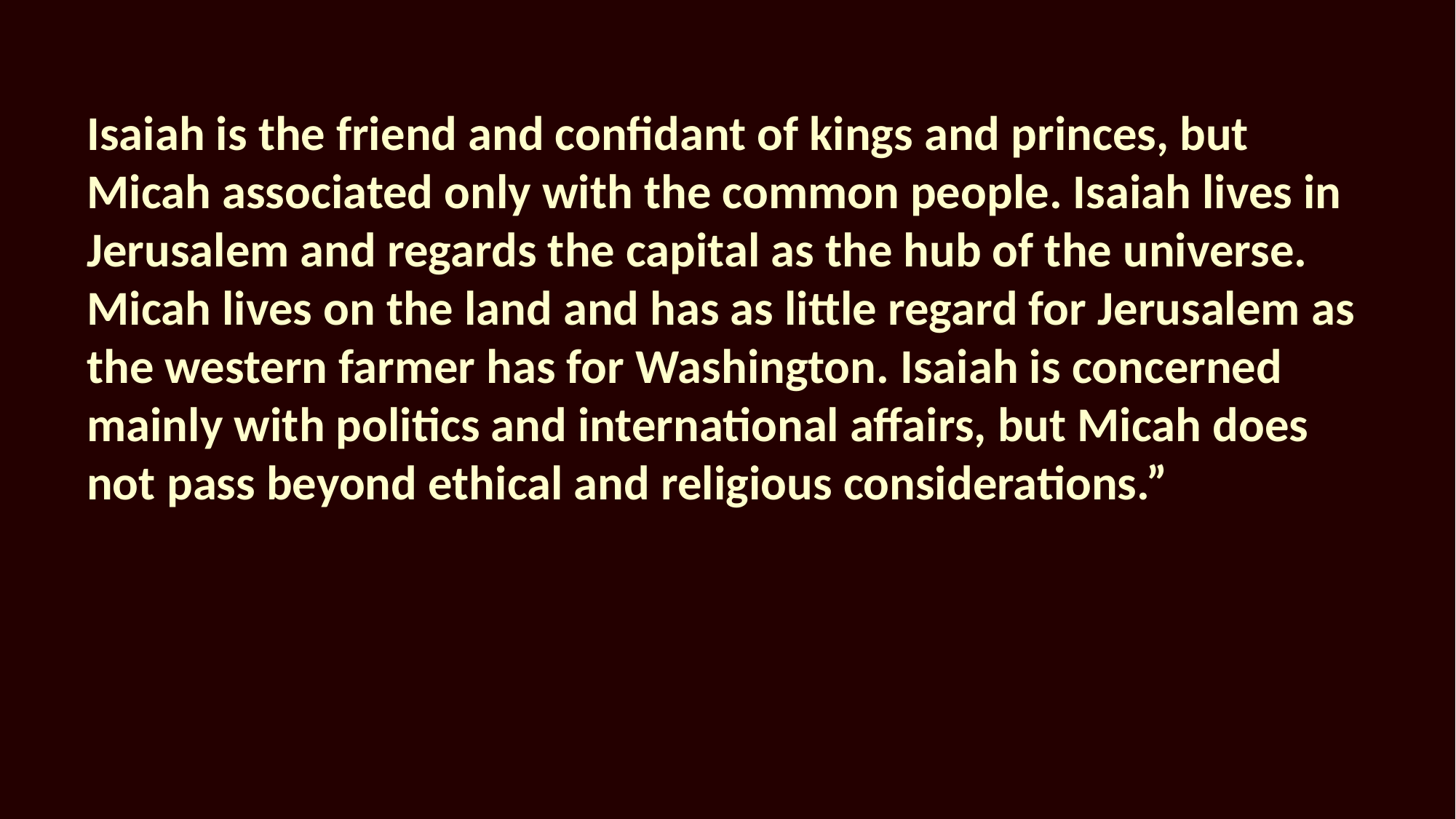

Isaiah is the friend and confidant of kings and princes, but Micah associated only with the common people. Isaiah lives in Jerusalem and regards the capital as the hub of the universe. Micah lives on the land and has as little regard for Jerusalem as the western farmer has for Washington. Isaiah is concerned mainly with politics and international affairs, but Micah does not pass beyond ethical and religious considerations.”